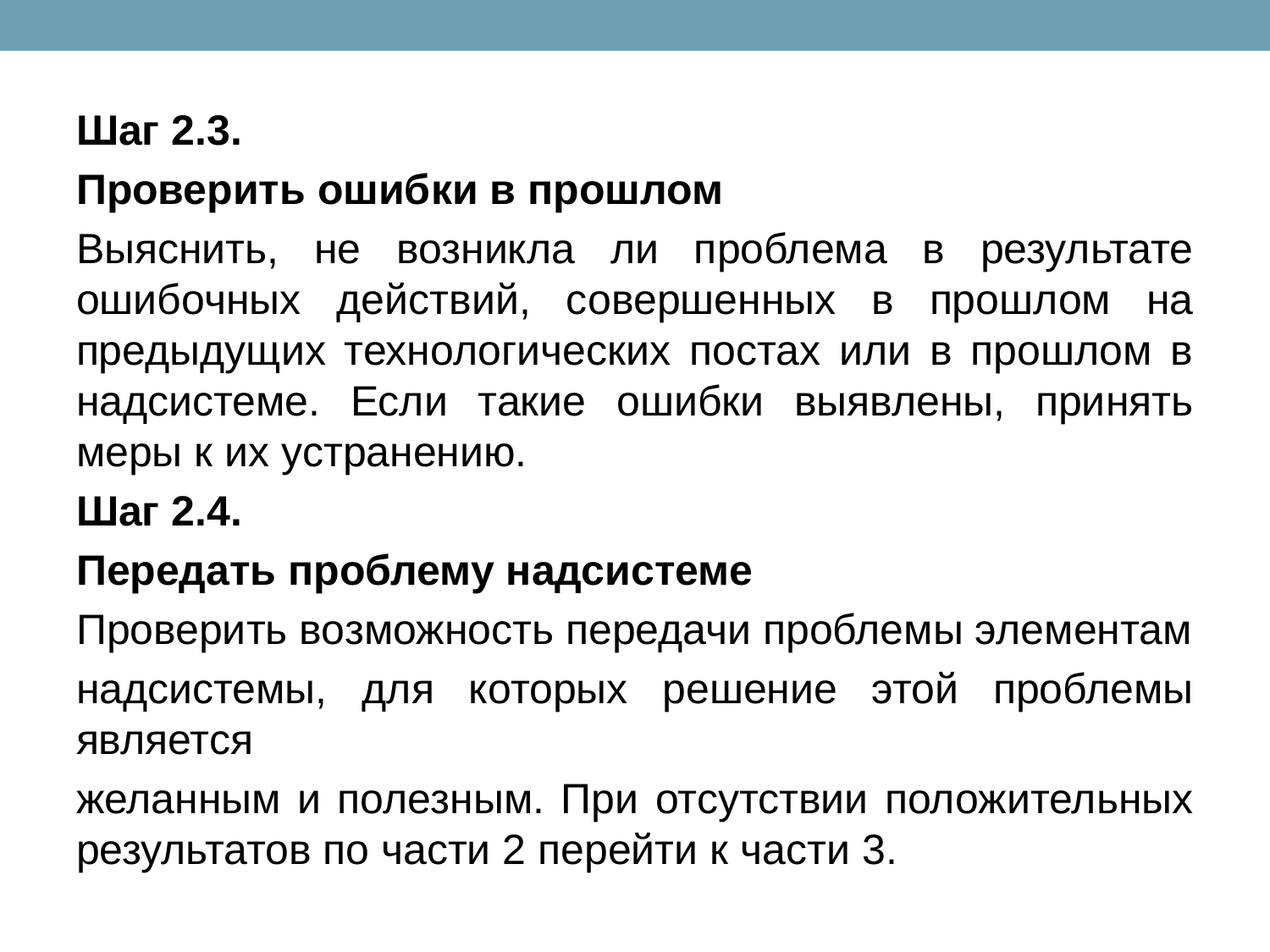

Шаг 2.3.
Проверить ошибки в прошлом
Выяснить, не возникла ли проблема в результате ошибочных действий, совершенных в прошлом на предыдущих технологических постах или в прошлом в надсистеме. Если такие ошибки выявлены, принять меры к их устранению.
Шаг 2.4.
Передать проблему надсистеме
Проверить возможность передачи проблемы элементам
надсистемы, для которых решение этой проблемы является
желанным и полезным. При отсутствии положительных результатов по части 2 перейти к части 3.